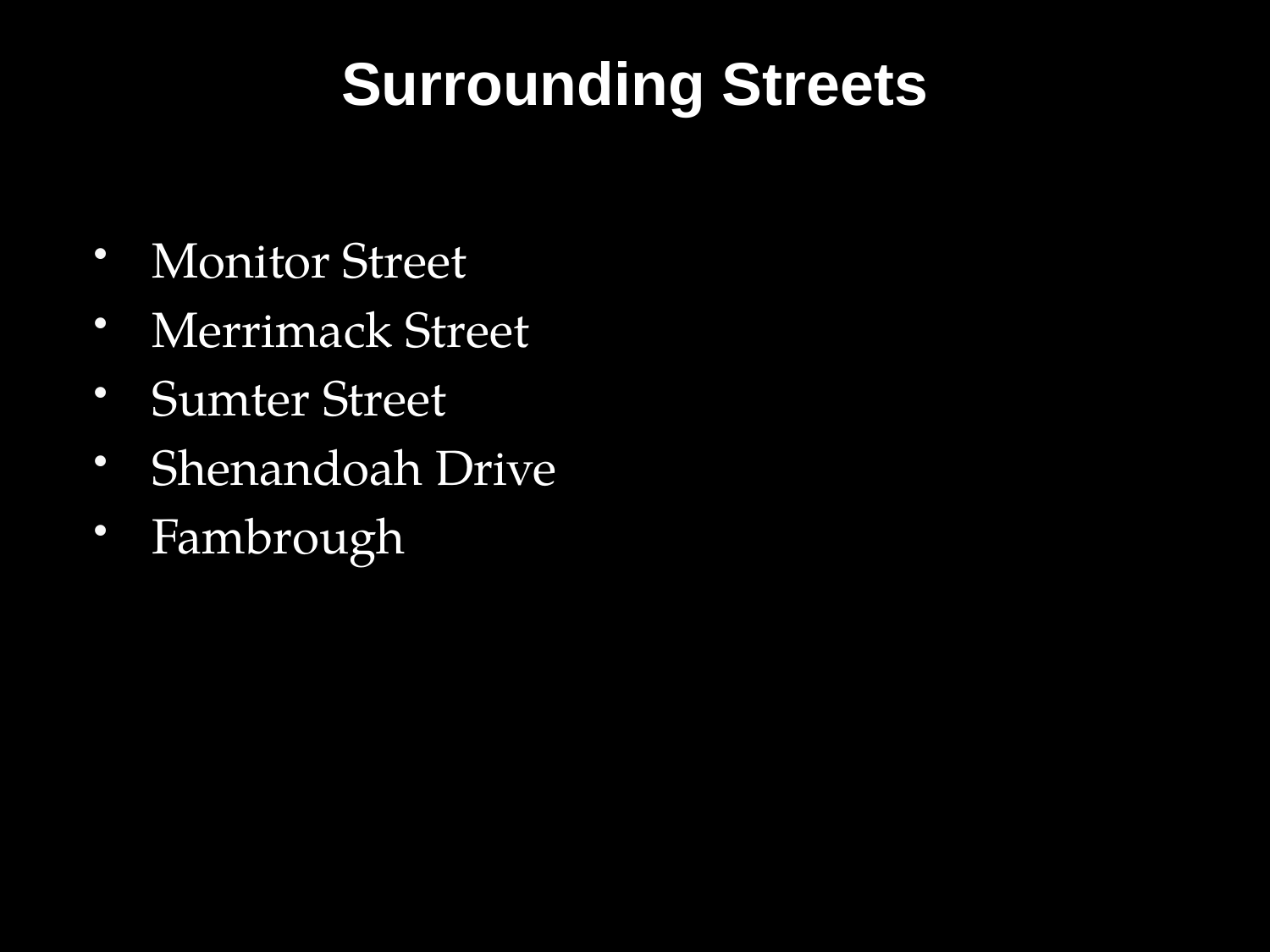

# Surrounding Streets
Monitor Street
Merrimack Street
Sumter Street
Shenandoah Drive
Fambrough